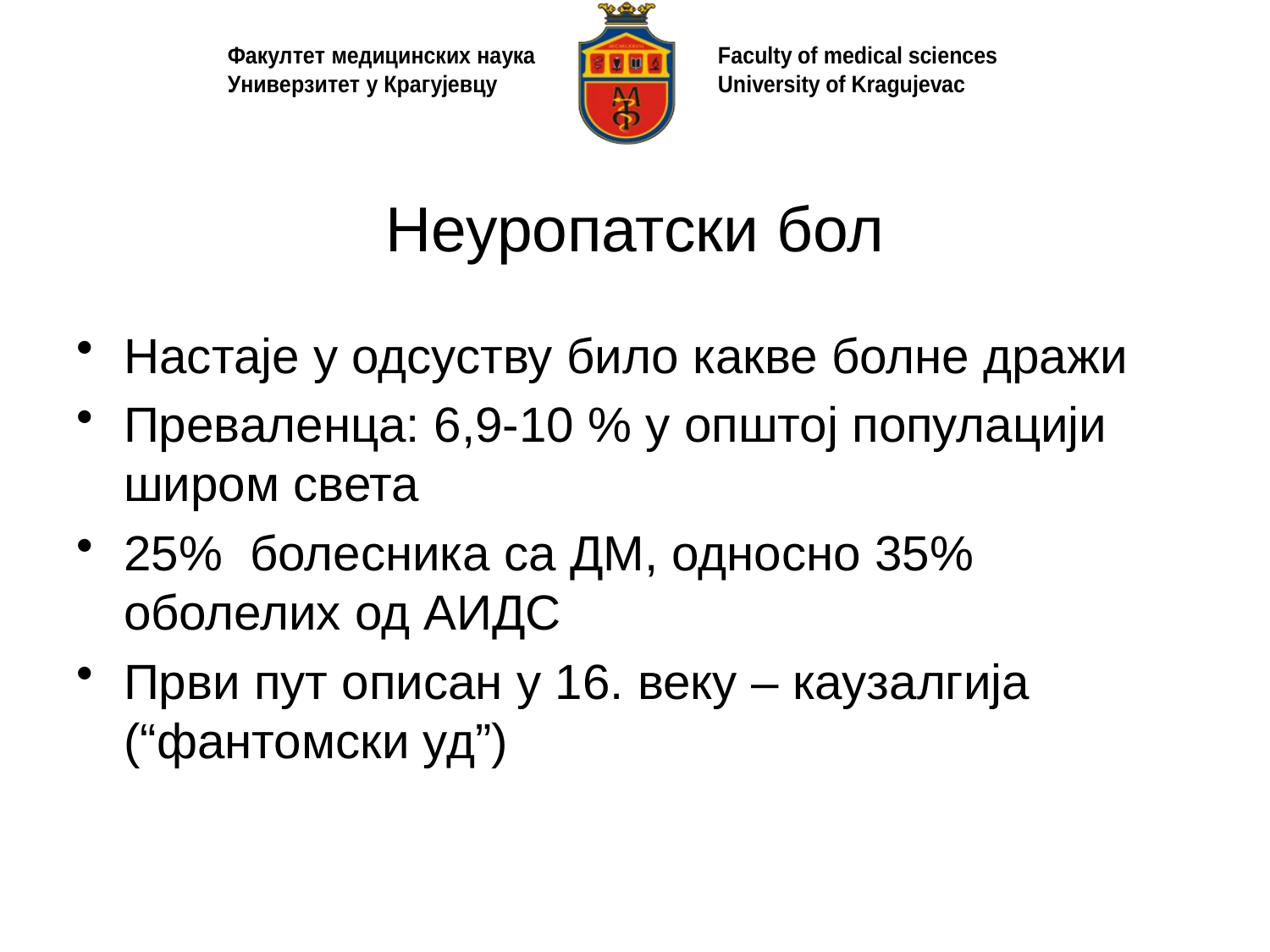

# Неуропатски бол
Настаје у одсуству било какве болне дражи
Преваленца: 6,9-10 % у општој популацији широм света
25%  болесника са ДМ, односно 35% оболелих од АИДС
Први пут описан у 16. веку – каузалгија (“фантомски уд”)